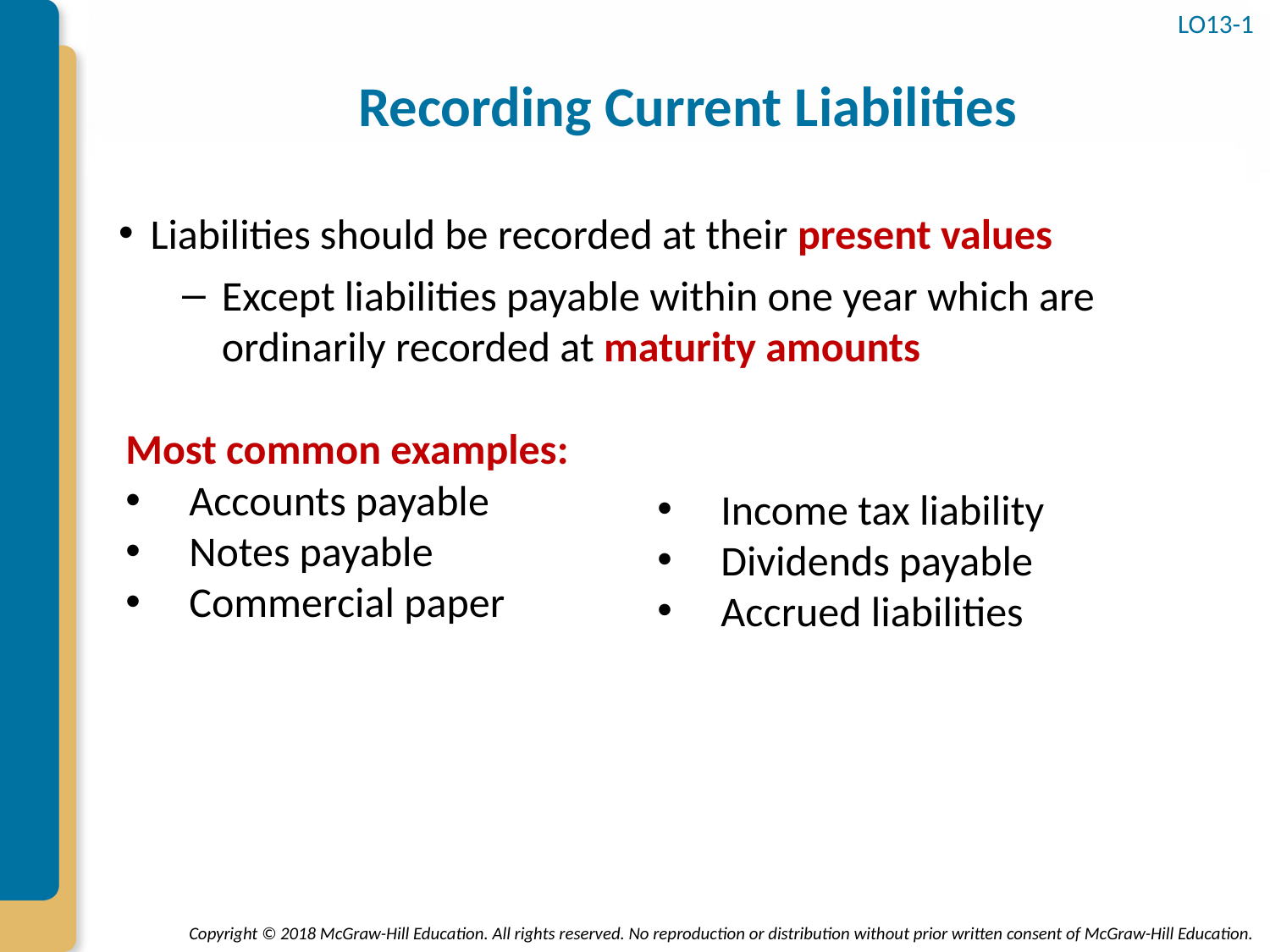

# Recording Current Liabilities
LO13-1
Liabilities should be recorded at their present values
Except liabilities payable within one year which are ordinarily recorded at maturity amounts

Most common examples:

Accounts payable
Notes payable
Commercial paper
Income tax liability
Dividends payable
Accrued liabilities